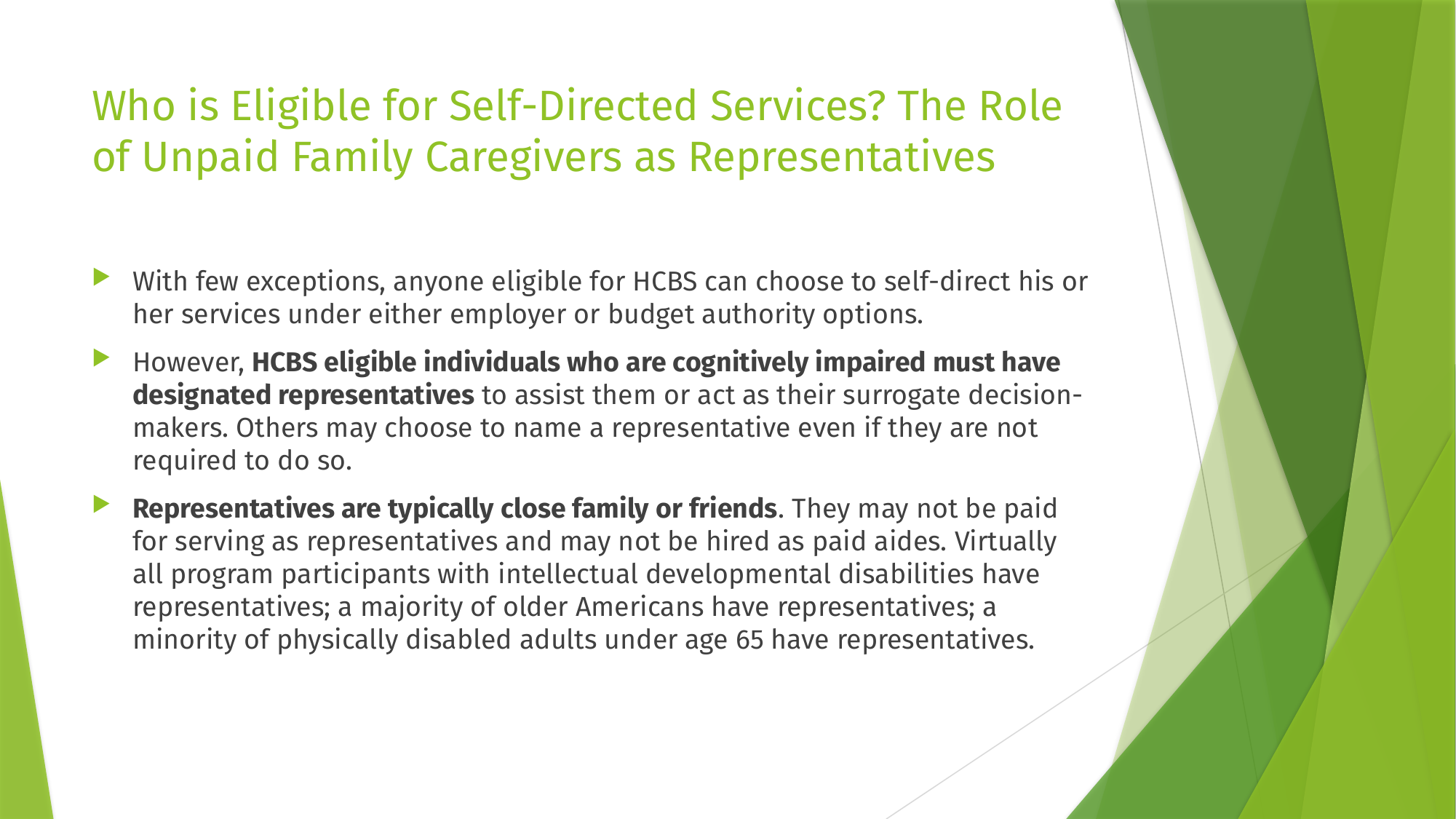

# Who is Eligible for Self-Directed Services? The Role of Unpaid Family Caregivers as Representatives
With few exceptions, anyone eligible for HCBS can choose to self-direct his or her services under either employer or budget authority options.
However, HCBS eligible individuals who are cognitively impaired must have designated representatives to assist them or act as their surrogate decision-makers. Others may choose to name a representative even if they are not required to do so.
Representatives are typically close family or friends. They may not be paid for serving as representatives and may not be hired as paid aides. Virtually all program participants with intellectual developmental disabilities have representatives; a majority of older Americans have representatives; a minority of physically disabled adults under age 65 have representatives.